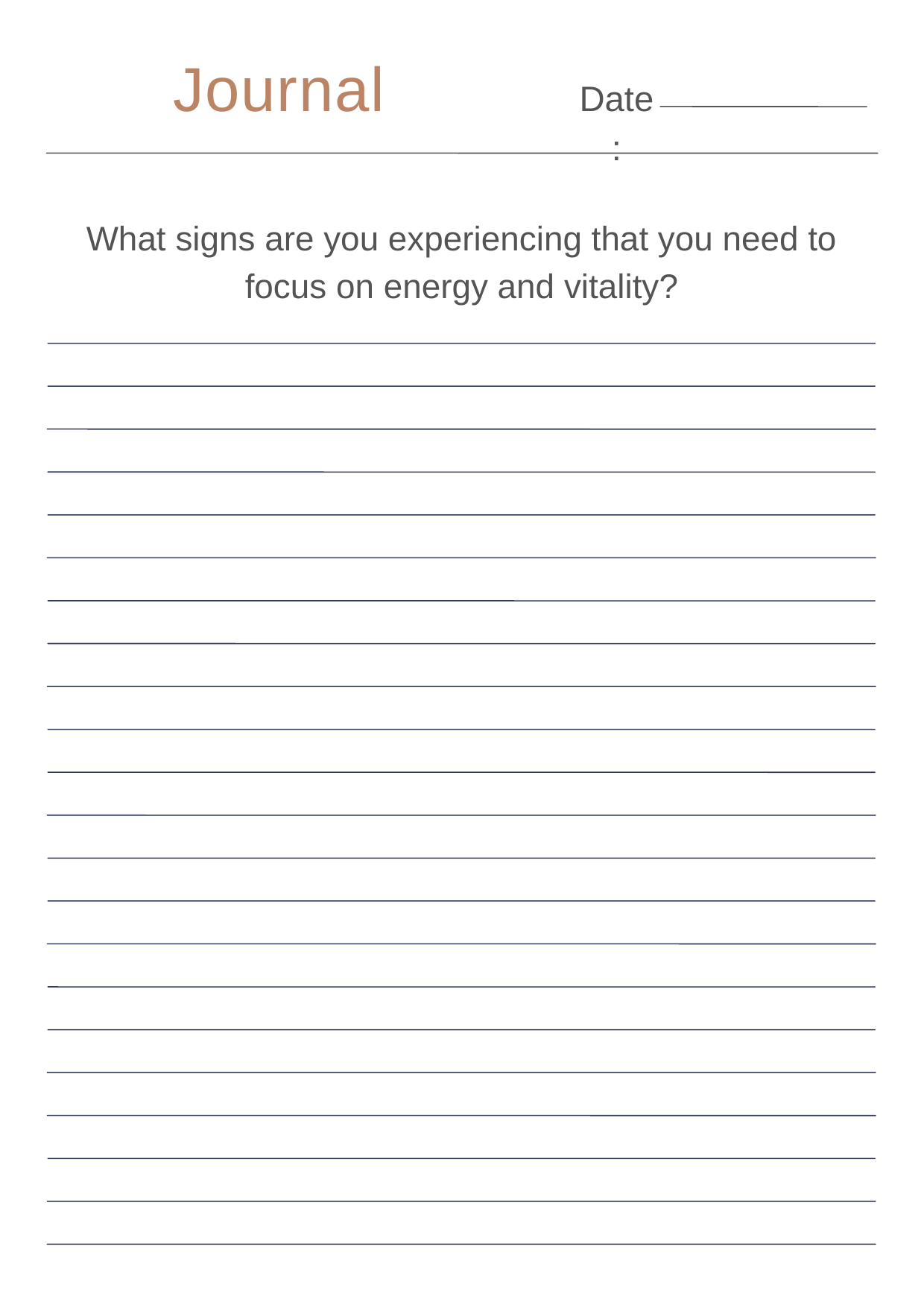

Journal
Date:

What signs are you experiencing that you need to focus on energy and vitality?